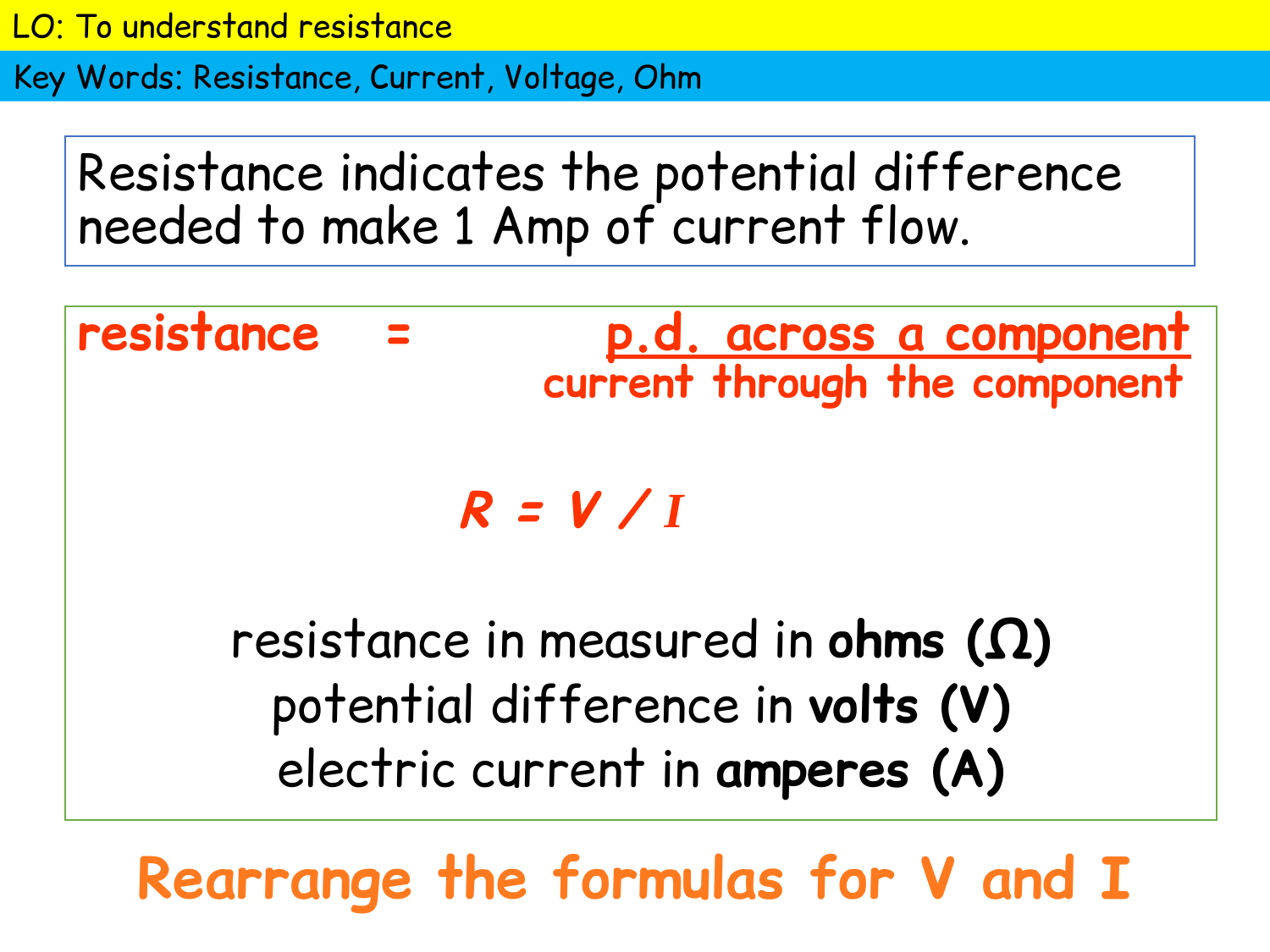

# Resistance indicates the potential difference needed to make 1 Amp of current flow.
resistance   =         p.d. across a component      			    current through the component

			R = V / I

resistance in measured in ohms (Ω)
potential difference in volts (V)
electric current in amperes (A)
Rearrange the formulas for V and I